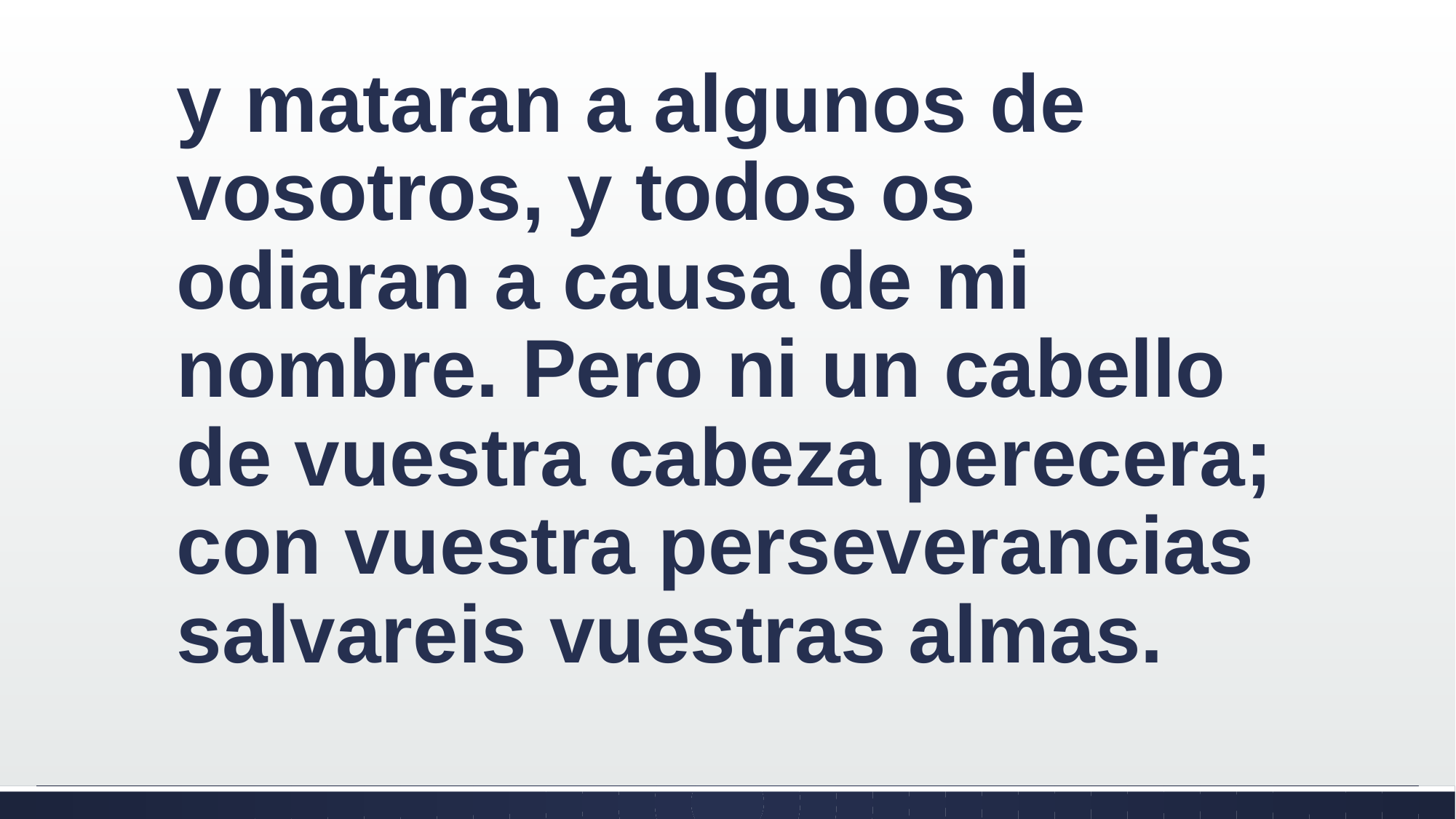

#
y mataran a algunos de vosotros, y todos os odiaran a causa de mi nombre. Pero ni un cabello de vuestra cabeza perecera; con vuestra perseverancias salvareis vuestras almas.